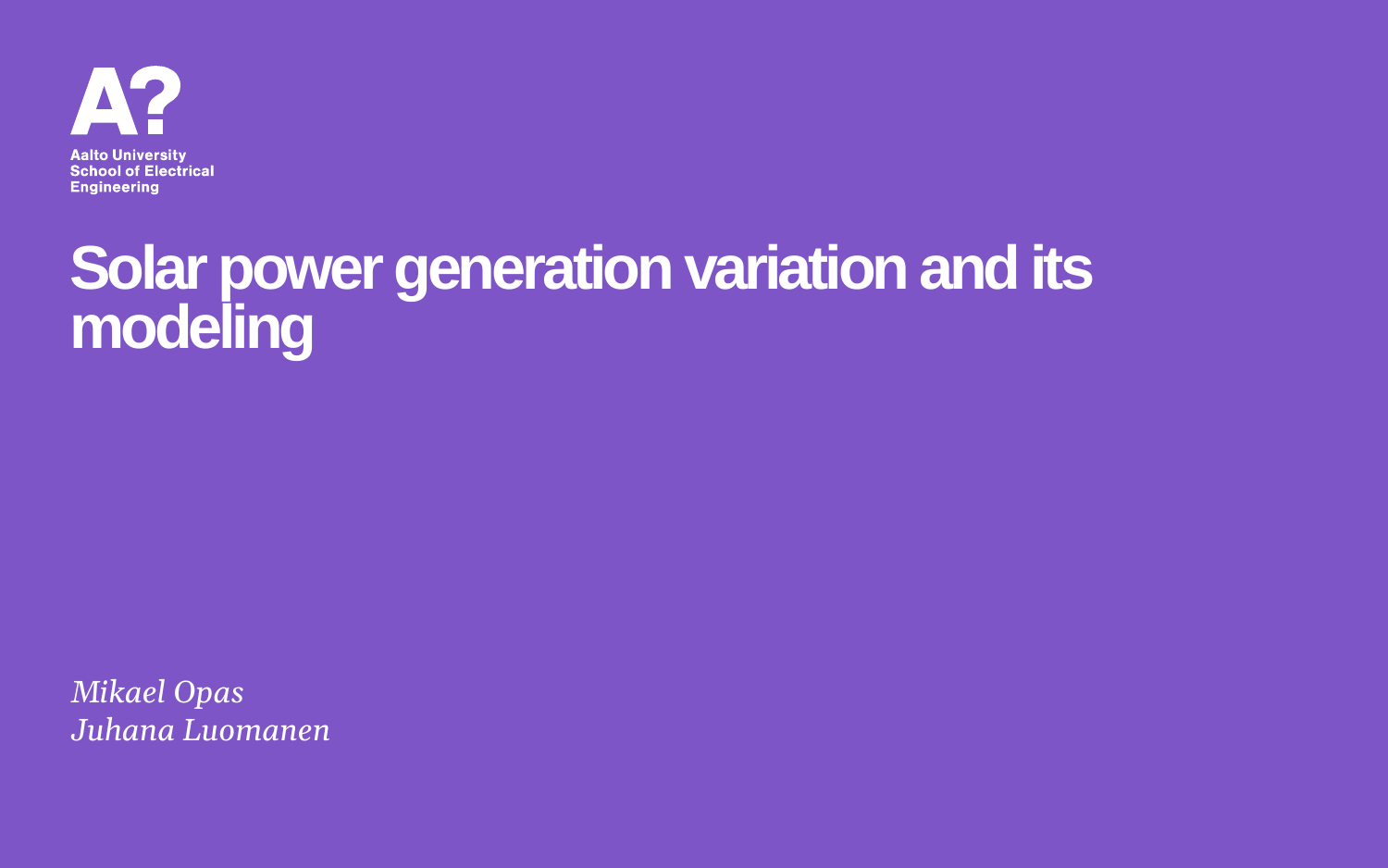

# Solar power generation variation and its modeling
Mikael Opas
Juhana Luomanen